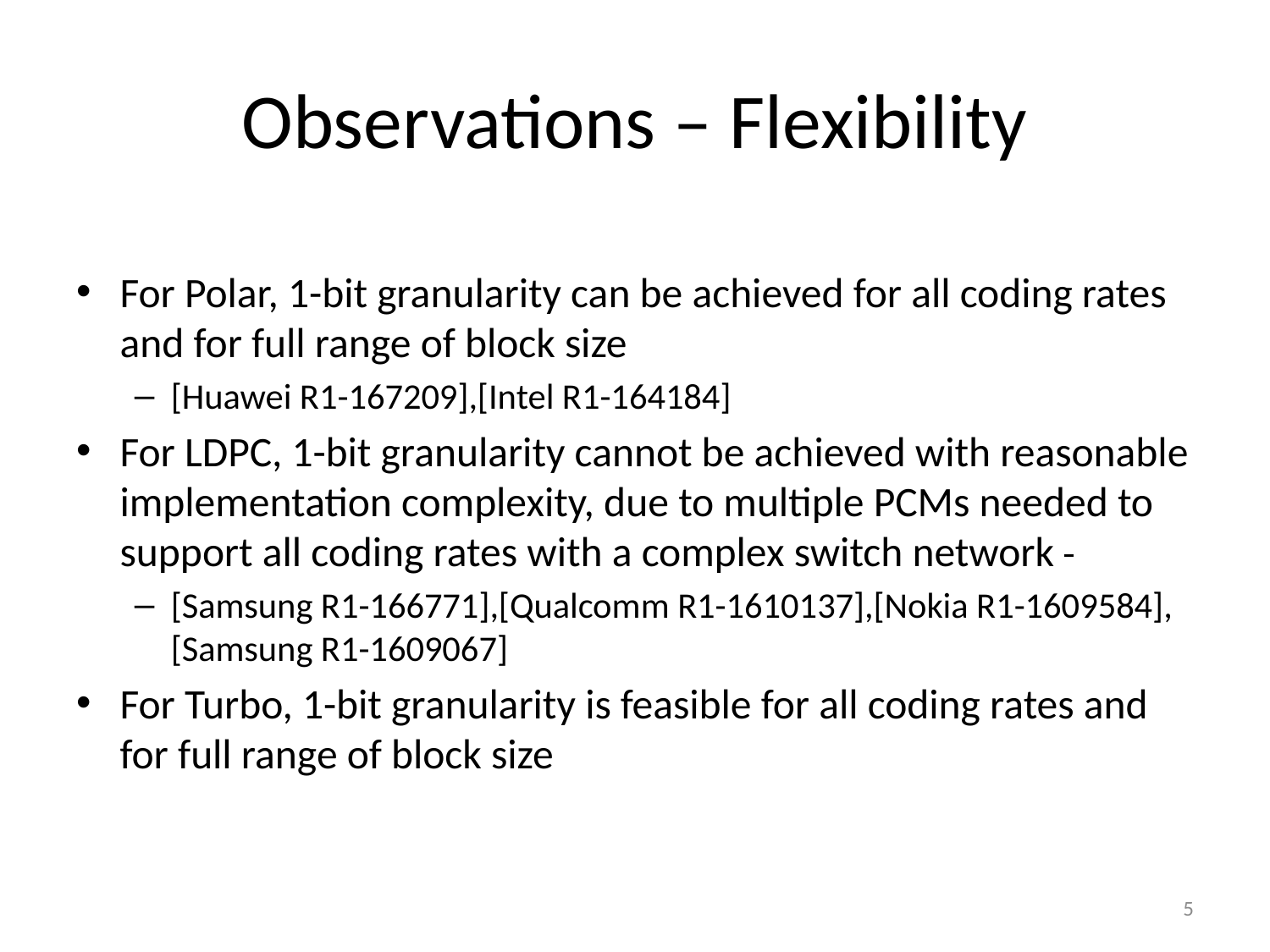

# Observations – Flexibility
For Polar, 1-bit granularity can be achieved for all coding rates and for full range of block size
[Huawei R1-167209],[Intel R1-164184]
For LDPC, 1-bit granularity cannot be achieved with reasonable implementation complexity, due to multiple PCMs needed to support all coding rates with a complex switch network
[Samsung R1-166771],[Qualcomm R1-1610137],[Nokia R1-1609584],[Samsung R1-1609067]
For Turbo, 1-bit granularity is feasible for all coding rates and for full range of block size
5